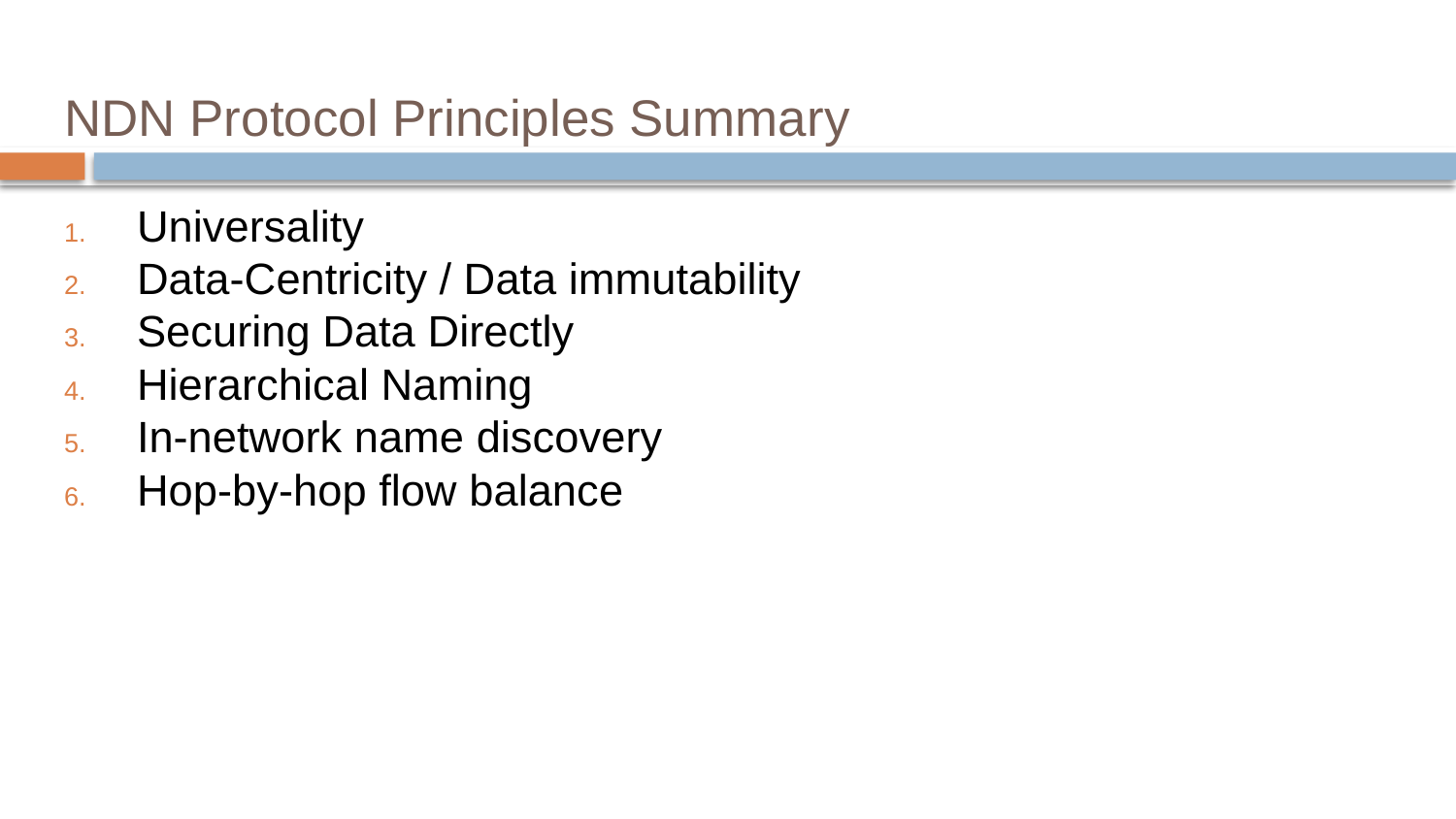

# NDN Protocol Principles Summary
Universality
Data-Centricity / Data immutability
Securing Data Directly
Hierarchical Naming
In-network name discovery
Hop-by-hop flow balance
2